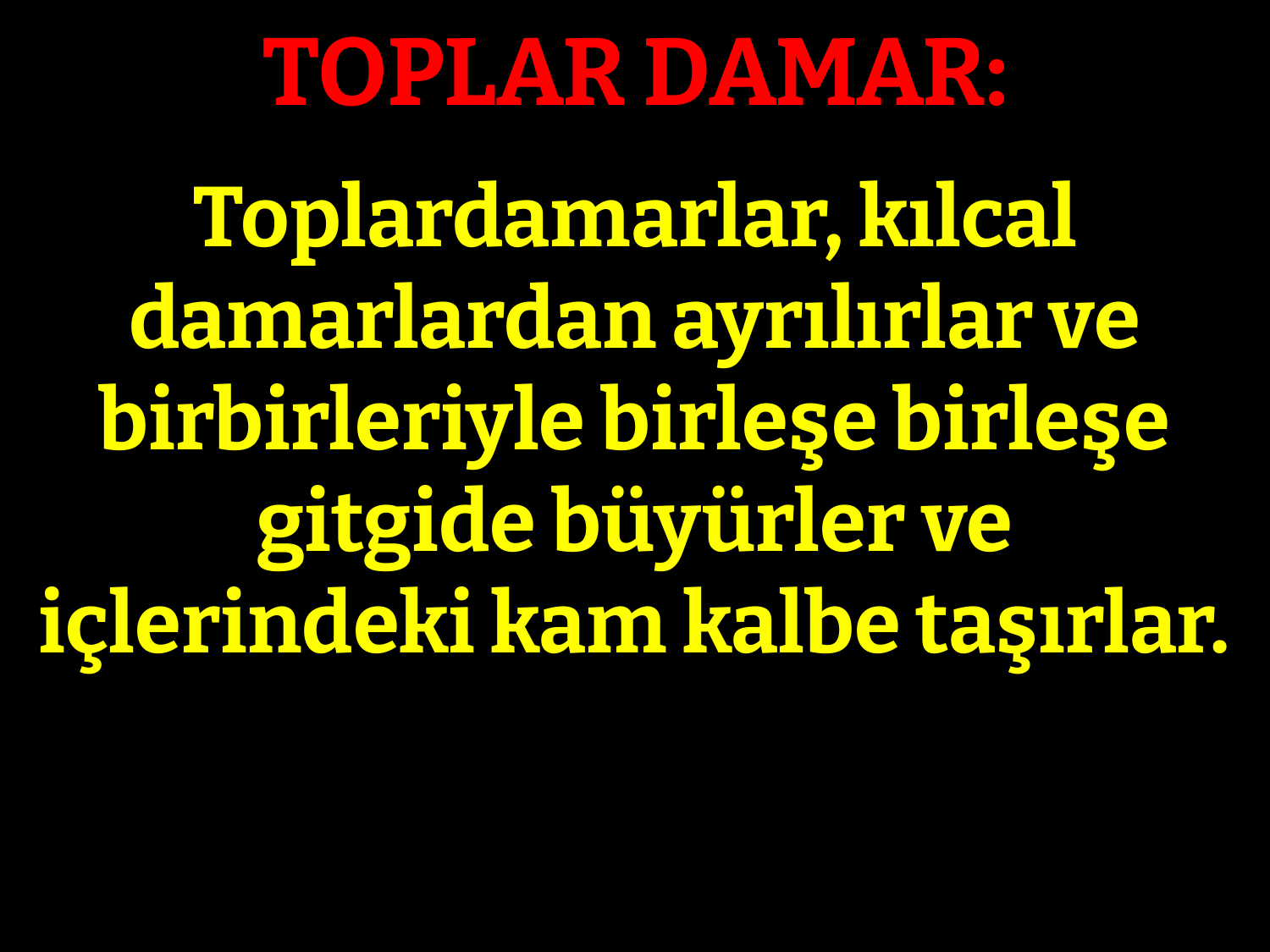

TOPLAR DAMAR:
Toplardamarlar, kılcal damarlardan ayrılırlar ve birbirleriyle birleşe birleşe gitgide büyürler ve içlerindeki kam kalbe taşırlar.
#